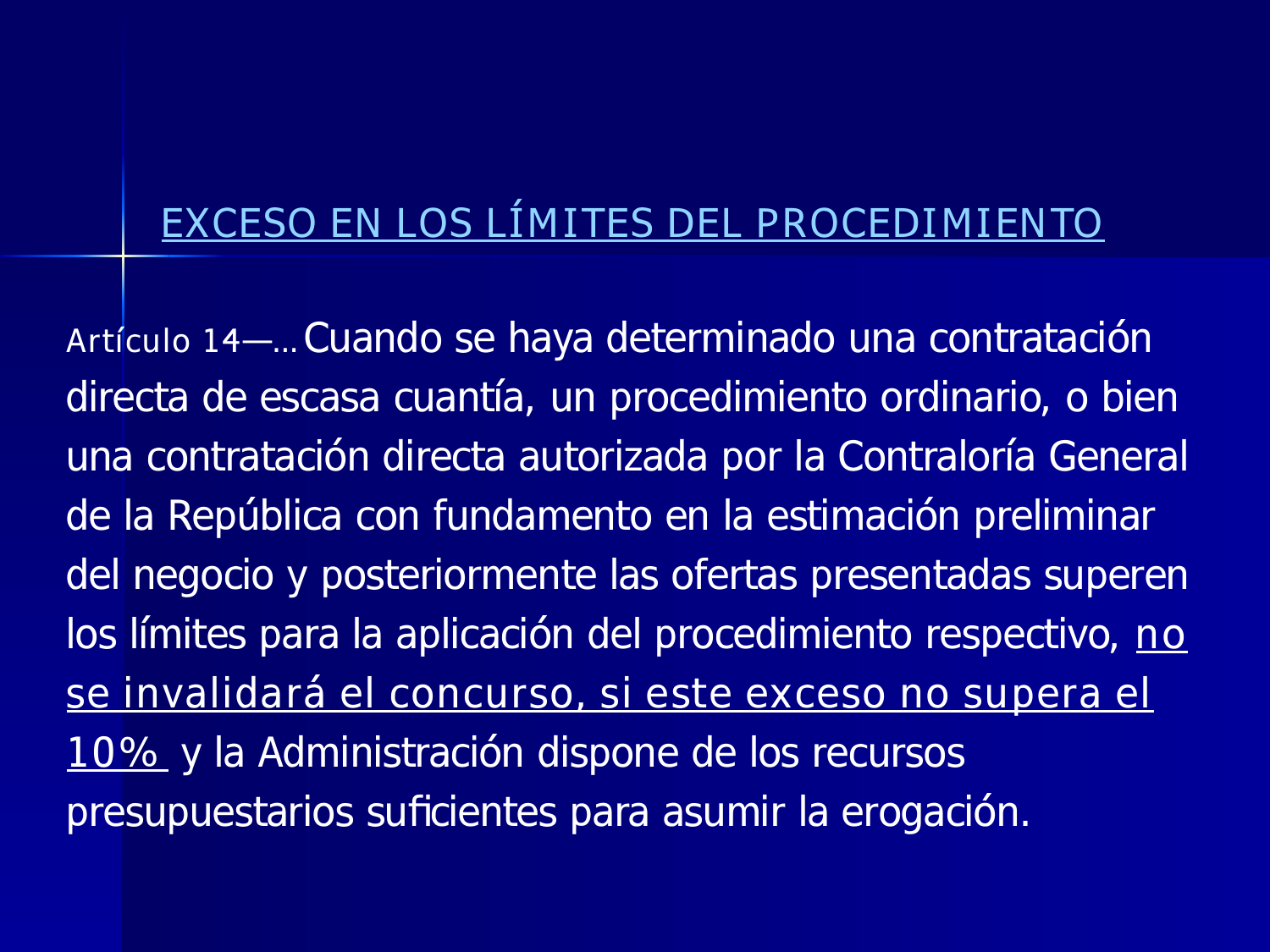

# EXCESO EN LOS LÍMITES DEL PROCEDIMIENTO
Artículo 14—…Cuando se haya determinado una contratación directa de escasa cuantía, un procedimiento ordinario, o bien una contratación directa autorizada por la Contraloría General de la República con fundamento en la estimación preliminar del negocio y posteriormente las ofertas presentadas superen los límites para la aplicación del procedimiento respectivo, no se invalidará el concurso, si este exceso no supera el 10% y la Administración dispone de los recursos presupuestarios suficientes para asumir la erogación.